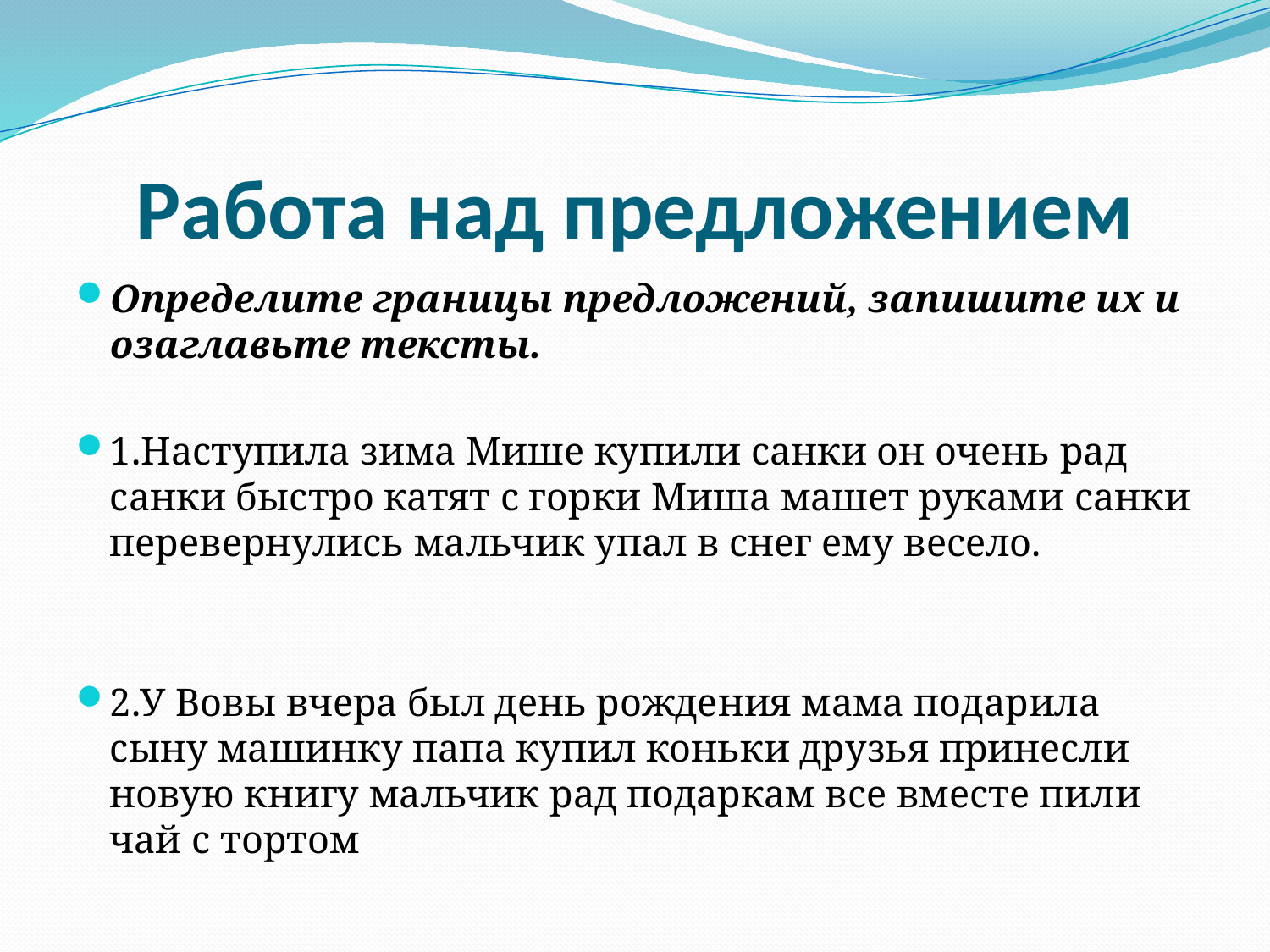

# Работа над предложением
Определите границы предложений, запишите их и озаглавьте тексты.

1.Наступила зима Мише купили санки он очень рад санки быстро катят с горки Миша машет руками санки перевернулись мальчик упал в снег ему весело.

2.У Вовы вчера был день рождения мама подарила сыну машинку папа купил коньки друзья принесли новую книгу мальчик рад подаркам все вместе пили чай с тортом